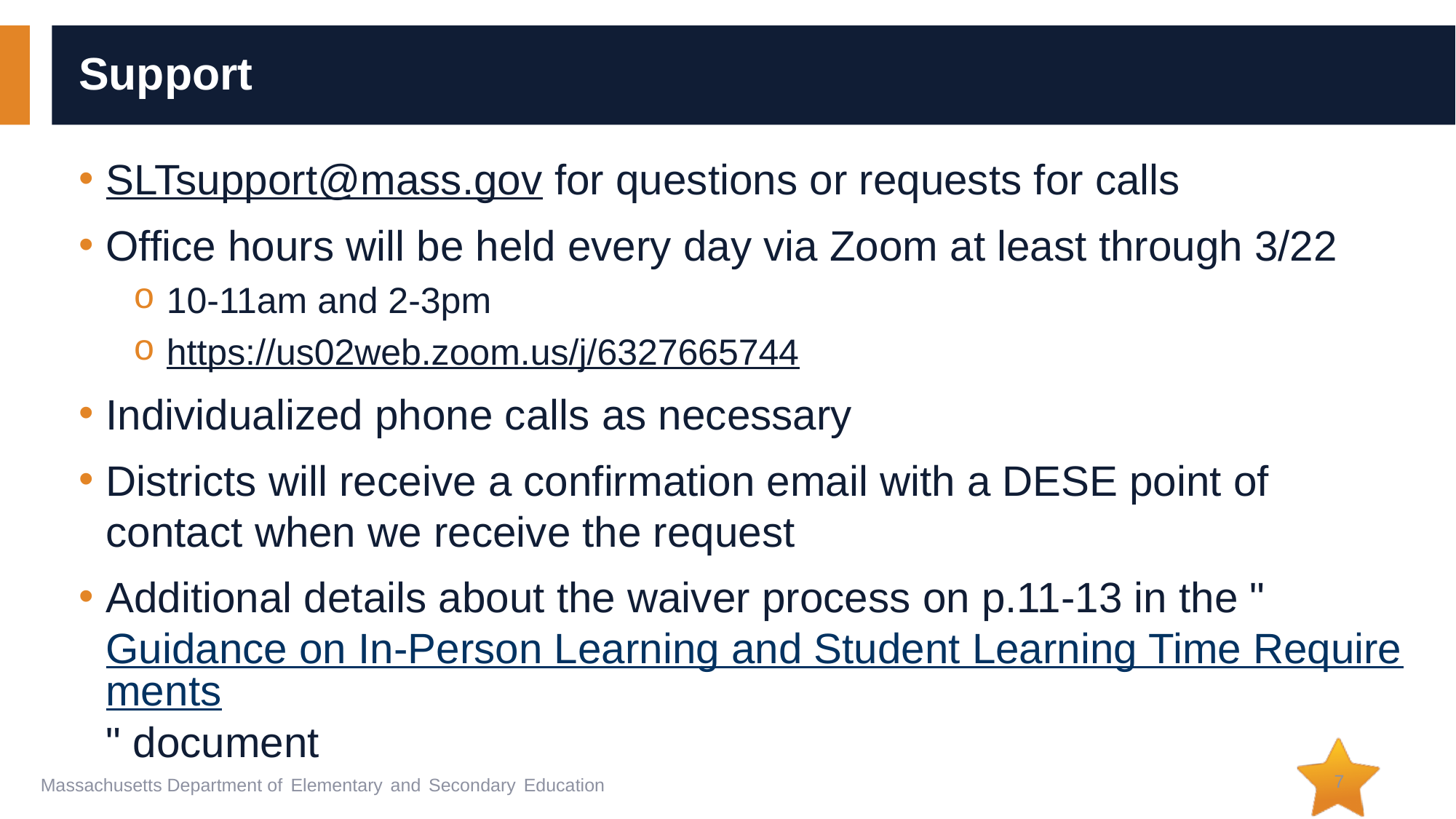

# Support
SLTsupport@mass.gov for questions or requests for calls
Office hours will be held every day via Zoom at least through 3/22
10-11am and 2-3pm
https://us02web.zoom.us/j/6327665744
Individualized phone calls as necessary
Districts will receive a confirmation email with a DESE point of contact when we receive the request
Additional details about the waiver process on p.11-13 in the "Guidance on In-Person Learning and Student Learning Time Requirements" document
7